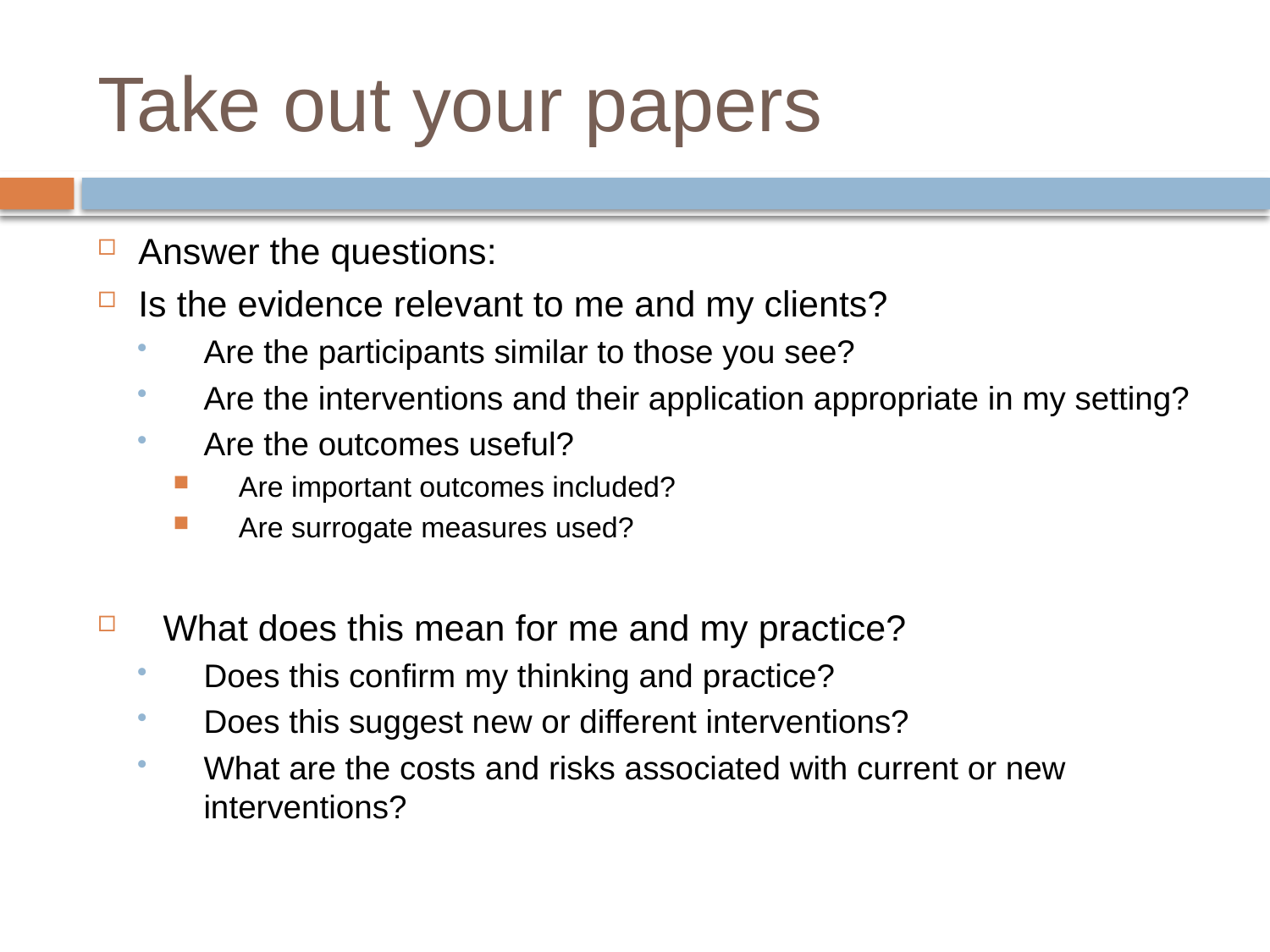

# Take out your papers
Answer the questions:
Is the evidence relevant to me and my clients?
Are the participants similar to those you see?
Are the interventions and their application appropriate in my setting?
Are the outcomes useful?
Are important outcomes included?
Are surrogate measures used?

What does this mean for me and my practice?
Does this confirm my thinking and practice?
Does this suggest new or different interventions?
What are the costs and risks associated with current or new interventions?